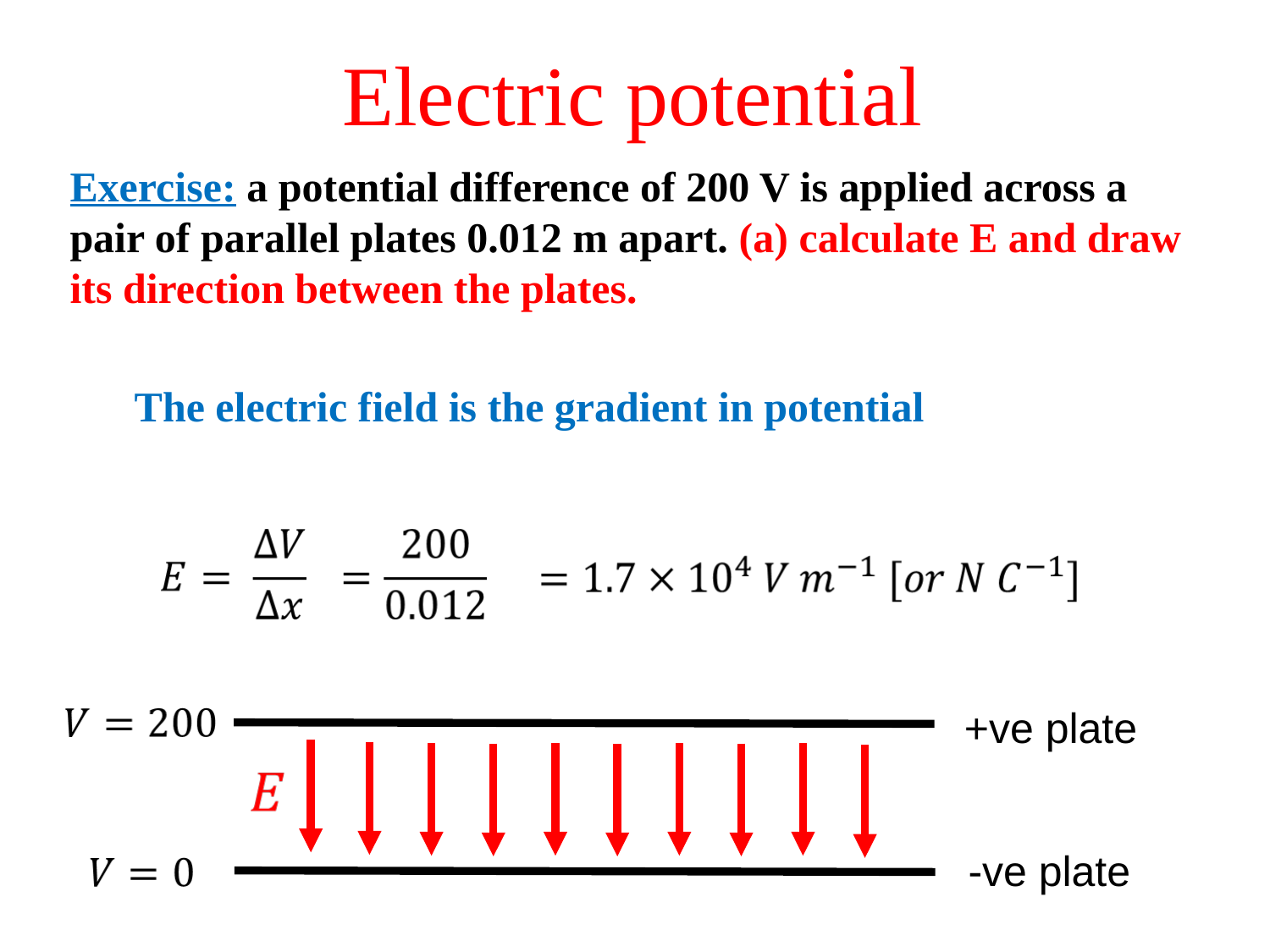

Electric potential
Exercise: a potential difference of 200 V is applied across a pair of parallel plates 0.012 m apart. (a) calculate E and draw its direction between the plates.
The electric field is the gradient in potential

+ve plate

-ve plate